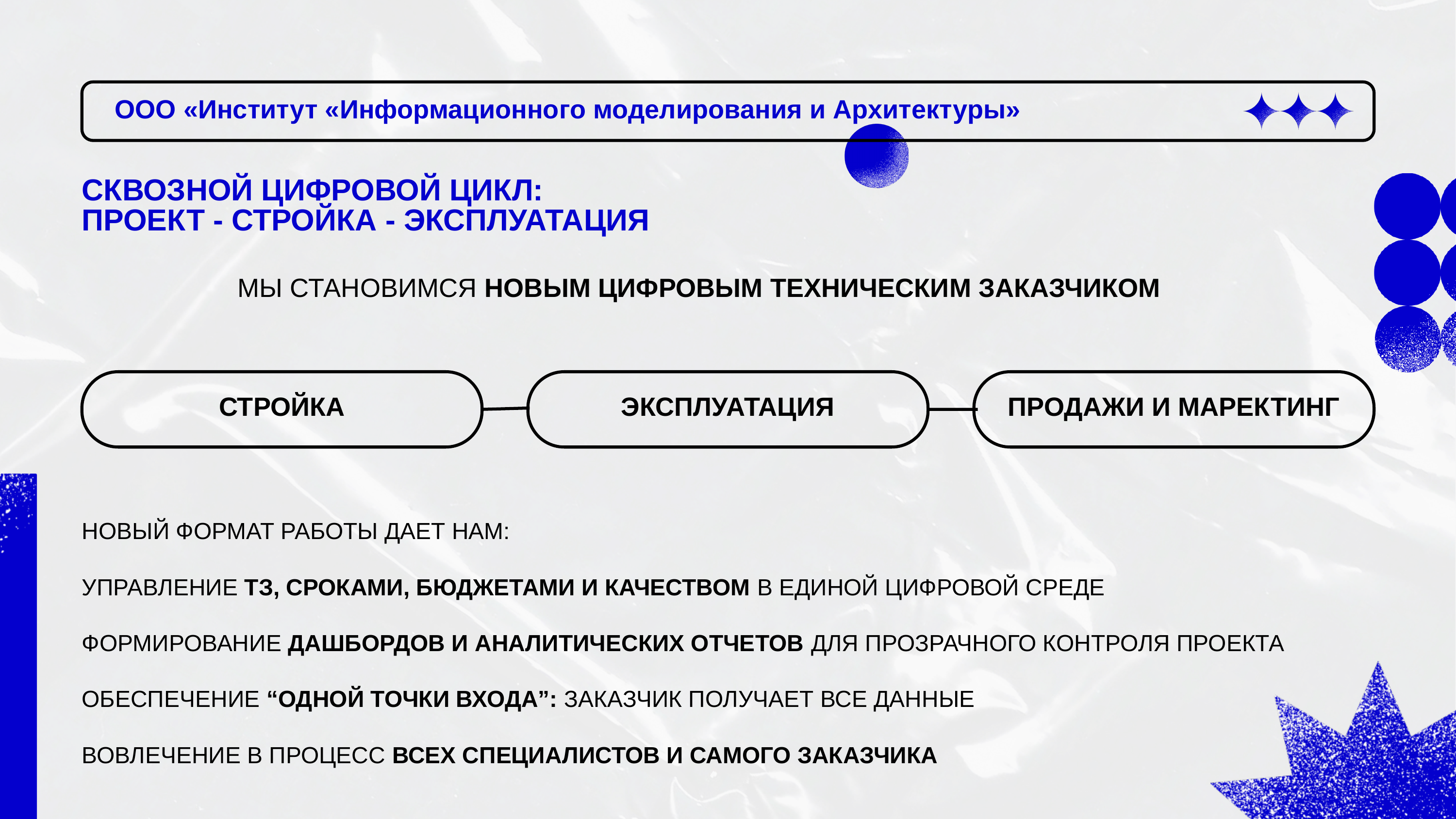

ООО «Институт «Информационного моделирования и Архитектуры»

СКВОЗНОЙ ЦИФРОВОЙ ЦИКЛ:
ПРОЕКТ - СТРОЙКА - ЭКСПЛУАТАЦИЯ
МЫ СТАНОВИМСЯ НОВЫМ ЦИФРОВЫМ ТЕХНИЧЕСКИМ ЗАКАЗЧИКОМ

СТРОЙКА
ЭКСПЛУАТАЦИЯ
ПРОДАЖИ И МАРЕКТИНГ

НОВЫЙ ФОРМАТ РАБОТЫ ДАЕТ НАМ:
УПРАВЛЕНИЕ ТЗ, СРОКАМИ, БЮДЖЕТАМИ И КАЧЕСТВОМ В ЕДИНОЙ ЦИФРОВОЙ СРЕДЕ
ФОРМИРОВАНИЕ ДАШБОРДОВ И АНАЛИТИЧЕСКИХ ОТЧЕТОВ ДЛЯ ПРОЗРАЧНОГО КОНТРОЛЯ ПРОЕКТА
ОБЕСПЕЧЕНИЕ “ОДНОЙ ТОЧКИ ВХОДА”: ЗАКАЗЧИК ПОЛУЧАЕТ ВСЕ ДАННЫЕ
ВОВЛЕЧЕНИЕ В ПРОЦЕСС ВСЕХ СПЕЦИАЛИСТОВ И САМОГО ЗАКАЗЧИКА